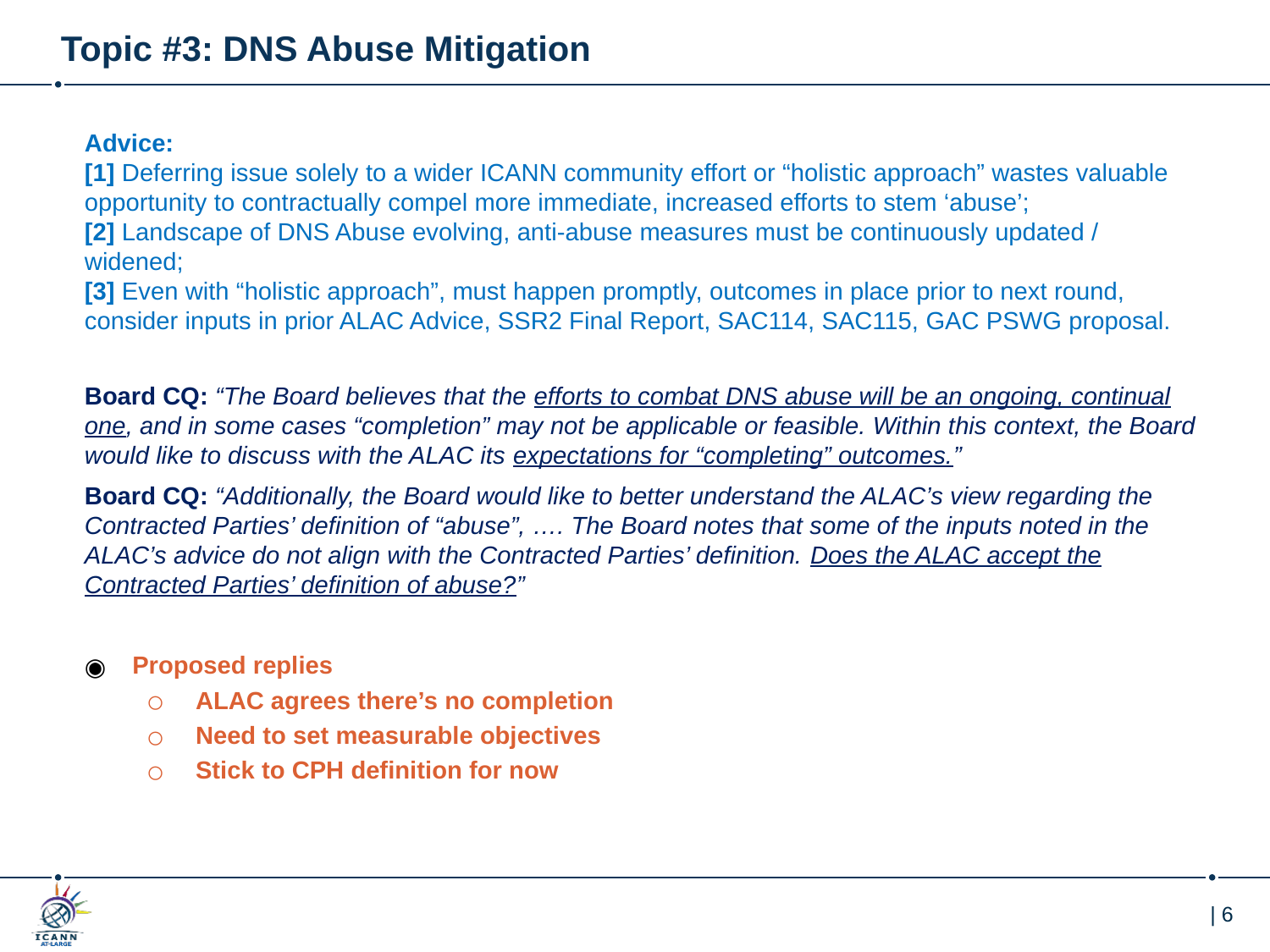

# Topic #3: DNS Abuse Mitigation
Advice:
[1] Deferring issue solely to a wider ICANN community effort or “holistic approach” wastes valuable opportunity to contractually compel more immediate, increased efforts to stem ‘abuse’;
[2] Landscape of DNS Abuse evolving, anti-abuse measures must be continuously updated / widened;
[3] Even with “holistic approach”, must happen promptly, outcomes in place prior to next round, consider inputs in prior ALAC Advice, SSR2 Final Report, SAC114, SAC115, GAC PSWG proposal.

Board CQ: “The Board believes that the efforts to combat DNS abuse will be an ongoing, continual one, and in some cases “completion” may not be applicable or feasible. Within this context, the Board would like to discuss with the ALAC its expectations for “completing” outcomes.”
Board CQ: “Additionally, the Board would like to better understand the ALAC’s view regarding the Contracted Parties’ definition of “abuse”, …. The Board notes that some of the inputs noted in the ALAC’s advice do not align with the Contracted Parties’ definition. Does the ALAC accept the Contracted Parties’ definition of abuse?”

Proposed replies
ALAC agrees there’s no completion
Need to set measurable objectives
Stick to CPH definition for now